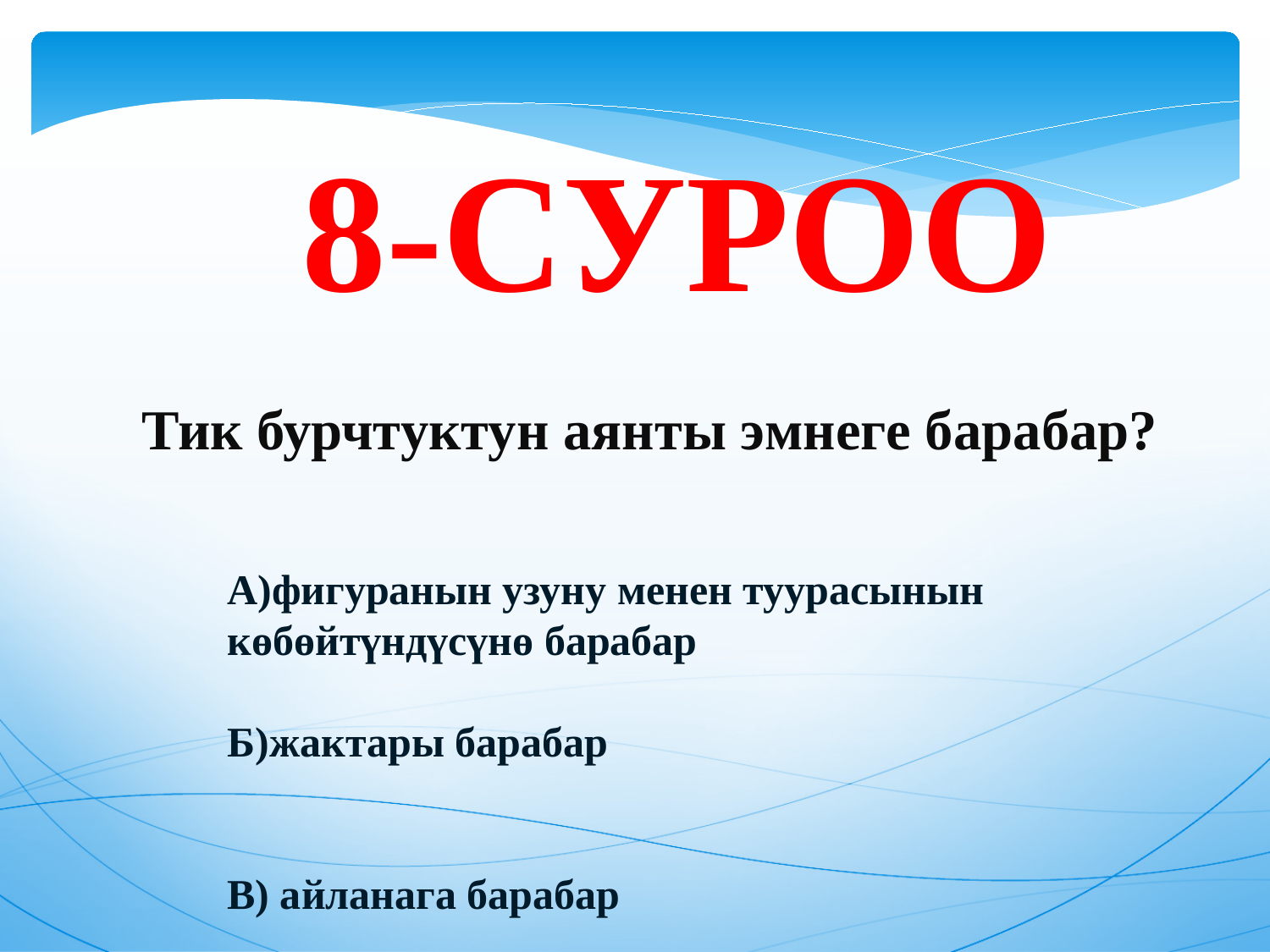

8-СУРОО
Тик бурчтуктун аянты эмнеге барабар?
А)фигуранын узуну менен туурасынын көбөйтүндүсүнө барабар

Б)жактары барабар

В) айланага барабар